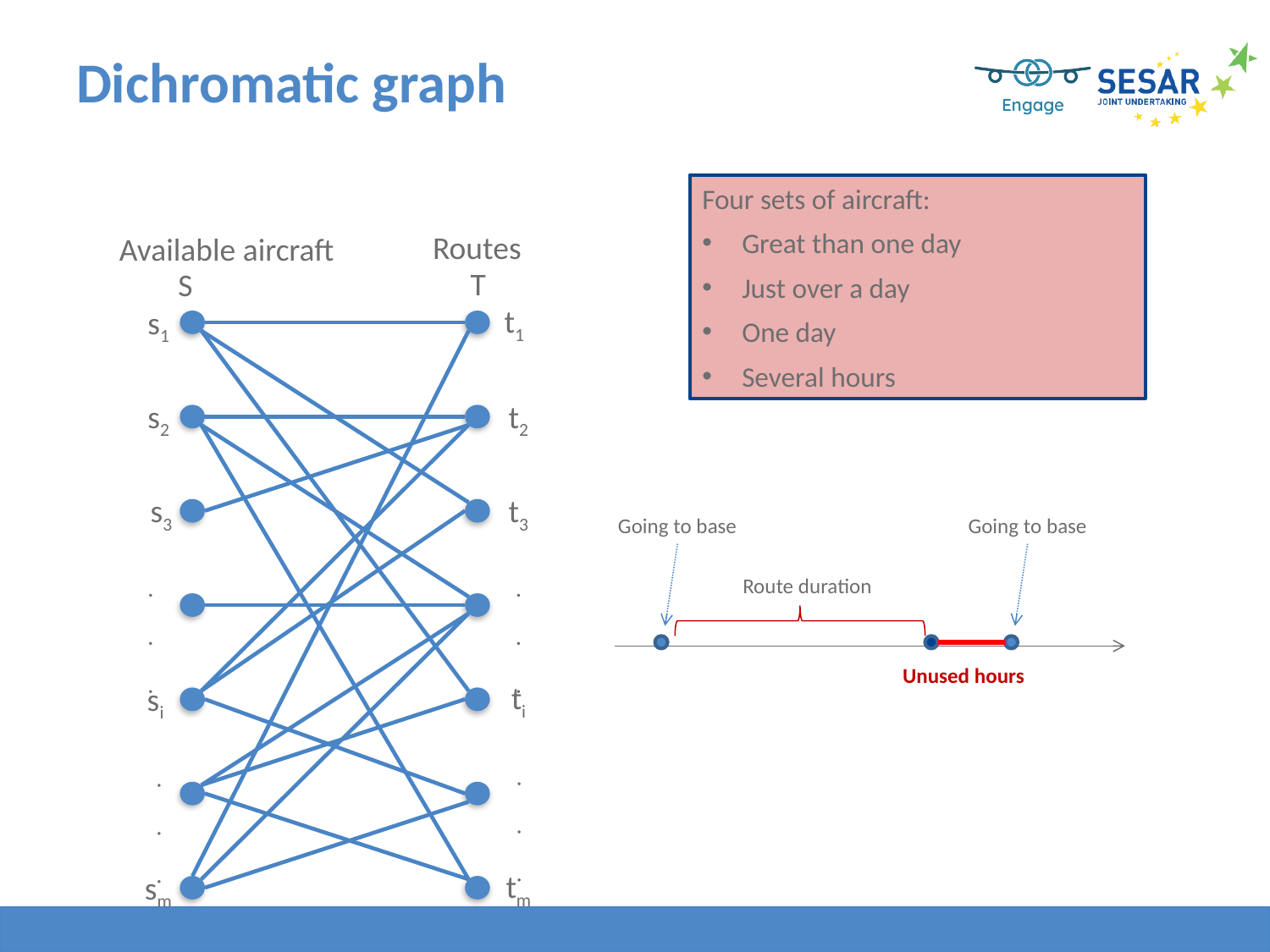

# Dichromatic graph
Four sets of aircraft:
Great than one day
Just over a day
One day
Several hours
Routes
Available aircraft
T
S
t1
s1

s2
t2

s3
t3

⋅
⋅
⋅
⋅
⋅
⋅

ti
si

⋅
⋅
⋅
⋅
⋅
⋅

tm
sm

Going to base
Going to base
Route duration

Unused hours